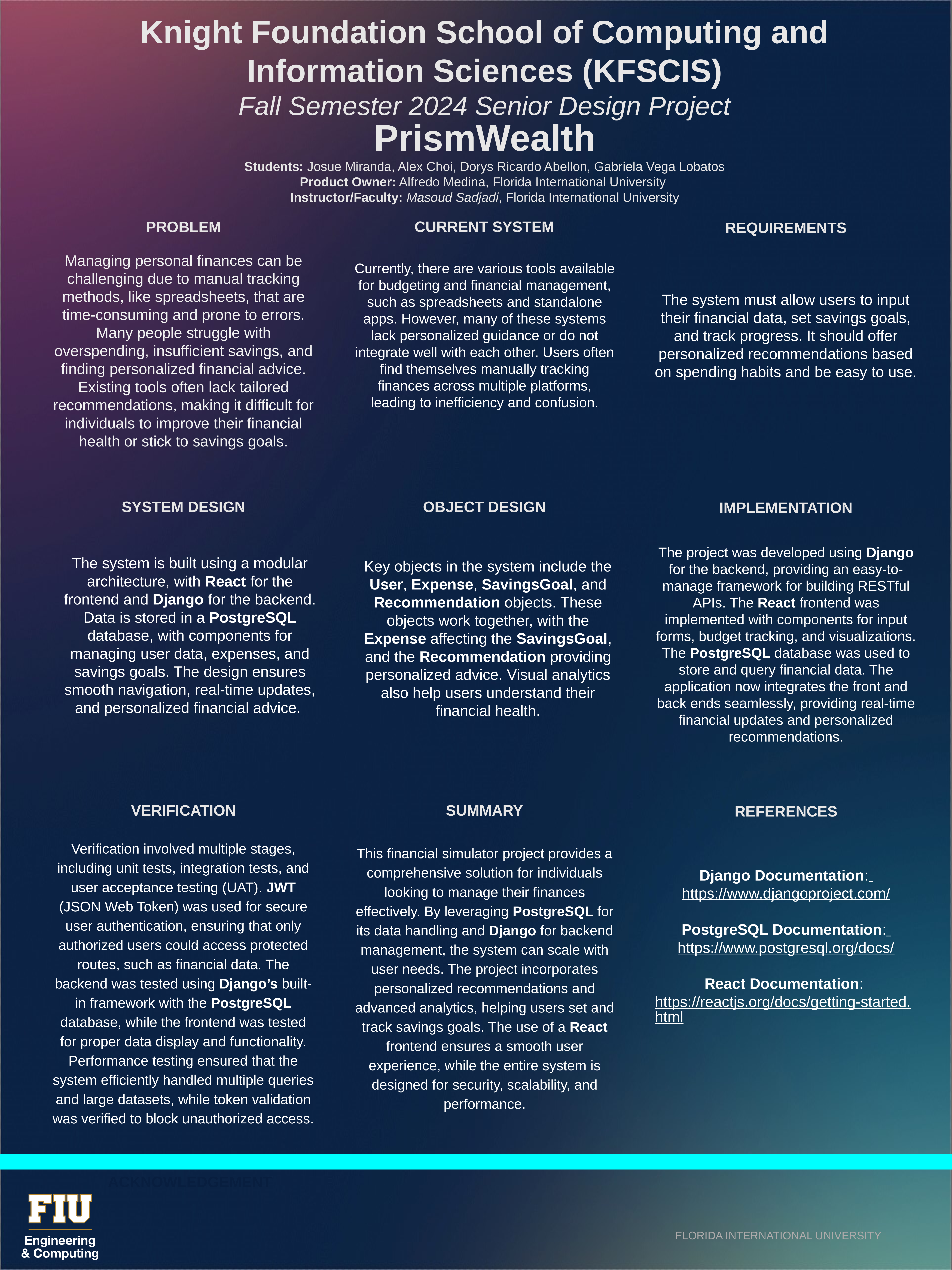

Knight Foundation School of Computing and Information Sciences (KFSCIS)
Fall Semester 2024 Senior Design Project
PrismWealth
Students: Josue Miranda, Alex Choi, Dorys Ricardo Abellon, Gabriela Vega Lobatos
Product Owner: Alfredo Medina, Florida International University
Instructor/Faculty: Masoud Sadjadi, Florida International University
CURRENT SYSTEM
PROBLEM
REQUIREMENTS
Managing personal finances can be challenging due to manual tracking methods, like spreadsheets, that are time-consuming and prone to errors. Many people struggle with overspending, insufficient savings, and finding personalized financial advice. Existing tools often lack tailored recommendations, making it difficult for individuals to improve their financial health or stick to savings goals.
Currently, there are various tools available for budgeting and financial management, such as spreadsheets and standalone apps. However, many of these systems lack personalized guidance or do not integrate well with each other. Users often find themselves manually tracking finances across multiple platforms, leading to inefficiency and confusion.
The system must allow users to input their financial data, set savings goals, and track progress. It should offer personalized recommendations based on spending habits and be easy to use.
OBJECT DESIGN
SYSTEM DESIGN
IMPLEMENTATION
The project was developed using Django for the backend, providing an easy-to-manage framework for building RESTful APIs. The React frontend was implemented with components for input forms, budget tracking, and visualizations. The PostgreSQL database was used to store and query financial data. The application now integrates the front and back ends seamlessly, providing real-time financial updates and personalized recommendations.
The system is built using a modular architecture, with React for the frontend and Django for the backend. Data is stored in a PostgreSQL database, with components for managing user data, expenses, and savings goals. The design ensures smooth navigation, real-time updates, and personalized financial advice.
Key objects in the system include the User, Expense, SavingsGoal, and Recommendation objects. These objects work together, with the Expense affecting the SavingsGoal, and the Recommendation providing personalized advice. Visual analytics also help users understand their financial health.
VERIFICATION
SUMMARY
REFERENCES
Verification involved multiple stages, including unit tests, integration tests, and user acceptance testing (UAT). JWT (JSON Web Token) was used for secure user authentication, ensuring that only authorized users could access protected routes, such as financial data. The backend was tested using Django’s built-in framework with the PostgreSQL database, while the frontend was tested for proper data display and functionality. Performance testing ensured that the system efficiently handled multiple queries and large datasets, while token validation was verified to block unauthorized access.

This financial simulator project provides a comprehensive solution for individuals looking to manage their finances effectively. By leveraging PostgreSQL for its data handling and Django for backend management, the system can scale with user needs. The project incorporates personalized recommendations and advanced analytics, helping users set and track savings goals. The use of a React frontend ensures a smooth user experience, while the entire system is designed for security, scalability, and performance.

Django Documentation: https://www.djangoproject.com/

PostgreSQL Documentation: https://www.postgresql.org/docs/

React Documentation: https://reactjs.org/docs/getting-started.html

ACKNOWLEDGEMENT